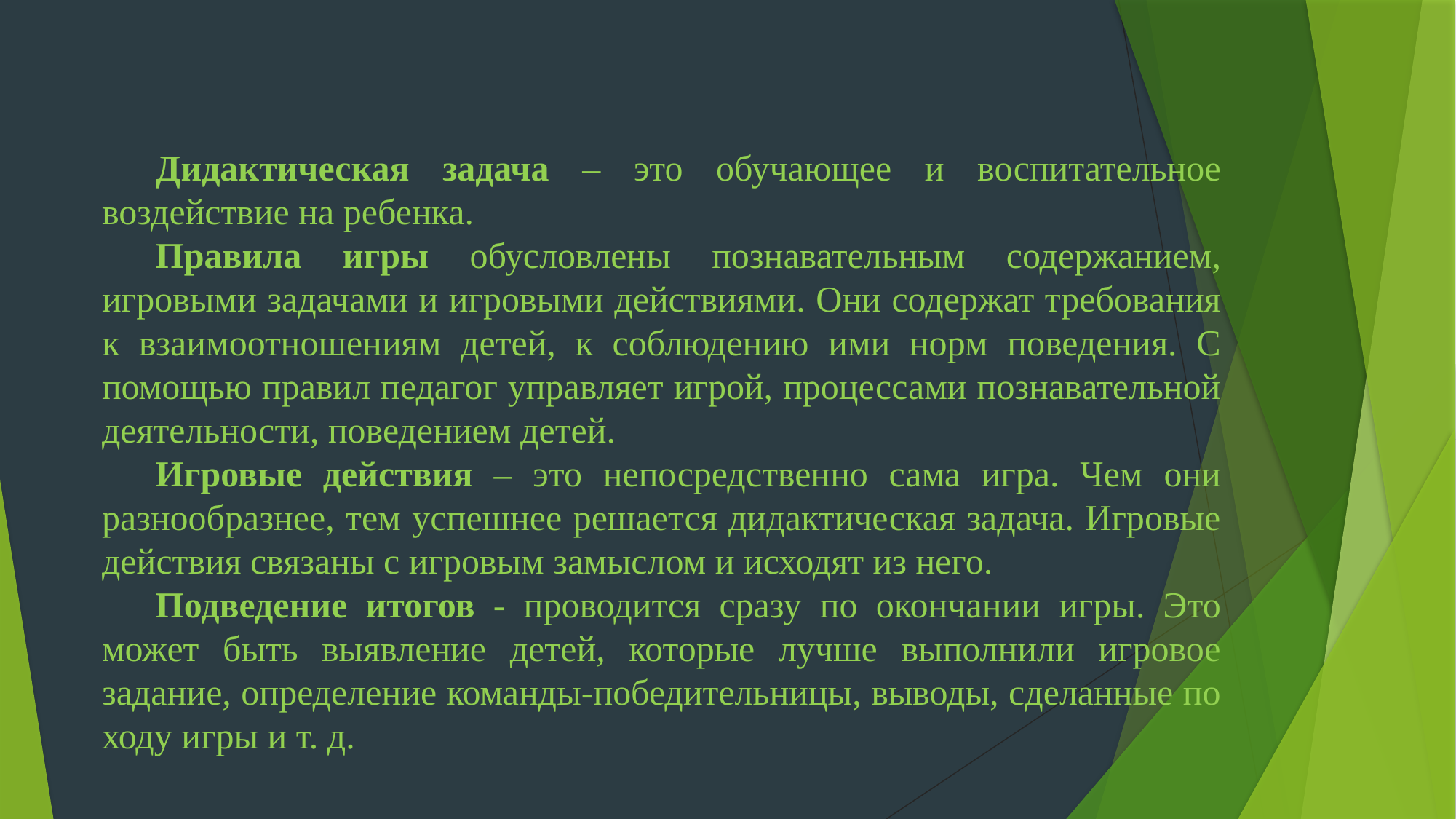

Дидактическая задача – это обучающее и воспитательное воздействие на ребенка.
Правила игры обусловлены познавательным содержанием, игровыми задачами и игровыми действиями. Они содержат требования к взаимоотношениям детей, к соблюдению ими норм поведения. С помощью правил педагог управляет игрой, процессами познавательной деятельности, поведением детей.
Игровые действия – это непосредственно сама игра. Чем они разнообразнее, тем успешнее решается дидактическая задача. Игровые действия связаны с игровым замыслом и исходят из него.
Подведение итогов - проводится сразу по окончании игры. Это может быть выявление детей, которые лучше выполнили игровое задание, определение команды-победительницы, выводы, сделанные по ходу игры и т. д.